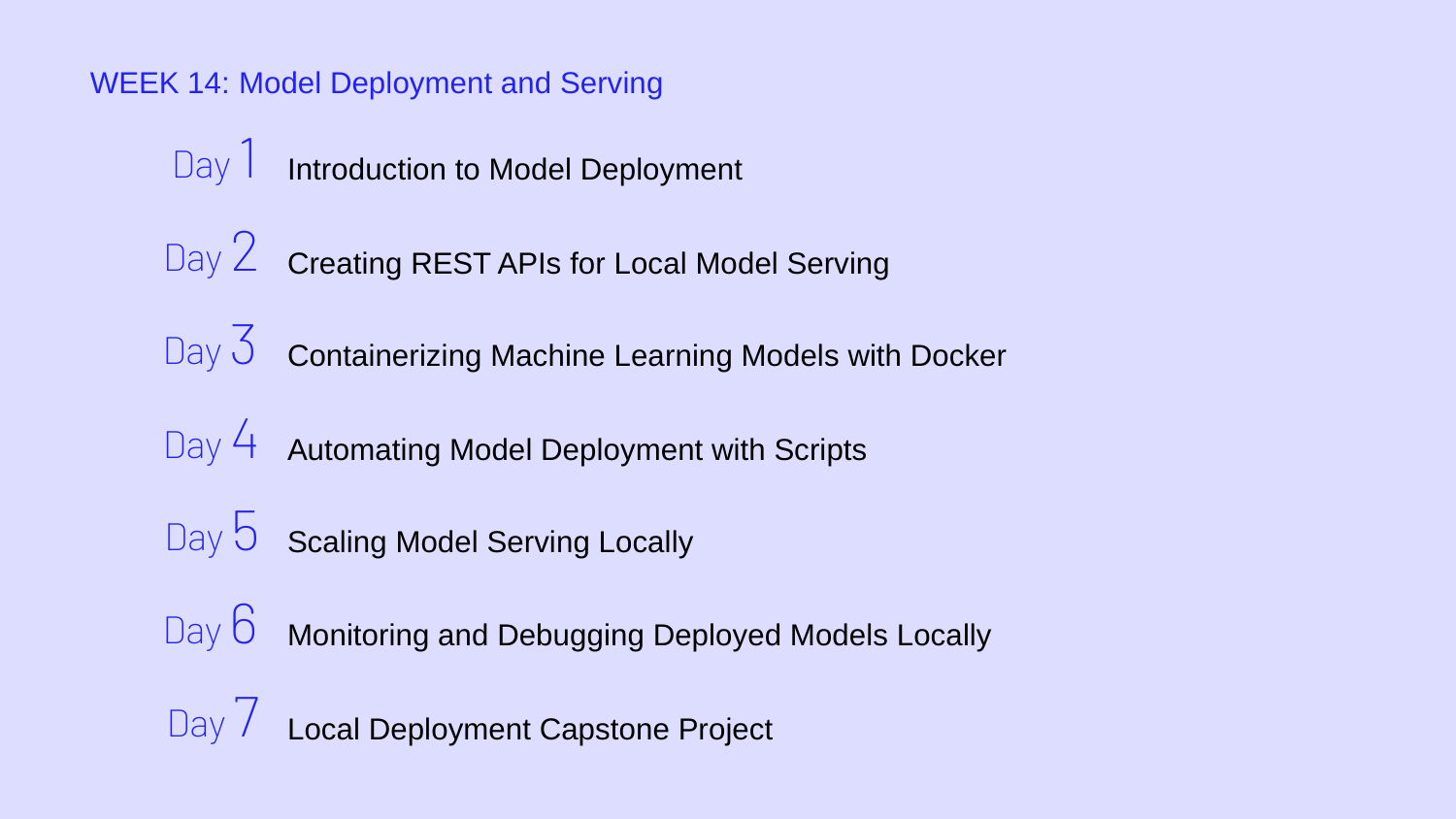

WEEK 14: Model Deployment and Serving
Day 1
Introduction to Model Deployment
Day 2
Creating REST APIs for Local Model Serving
Day 3
Containerizing Machine Learning Models with Docker
Day 4
Automating Model Deployment with Scripts
Day 5
Scaling Model Serving Locally
Day 6
Monitoring and Debugging Deployed Models Locally
Day 7
Local Deployment Capstone Project